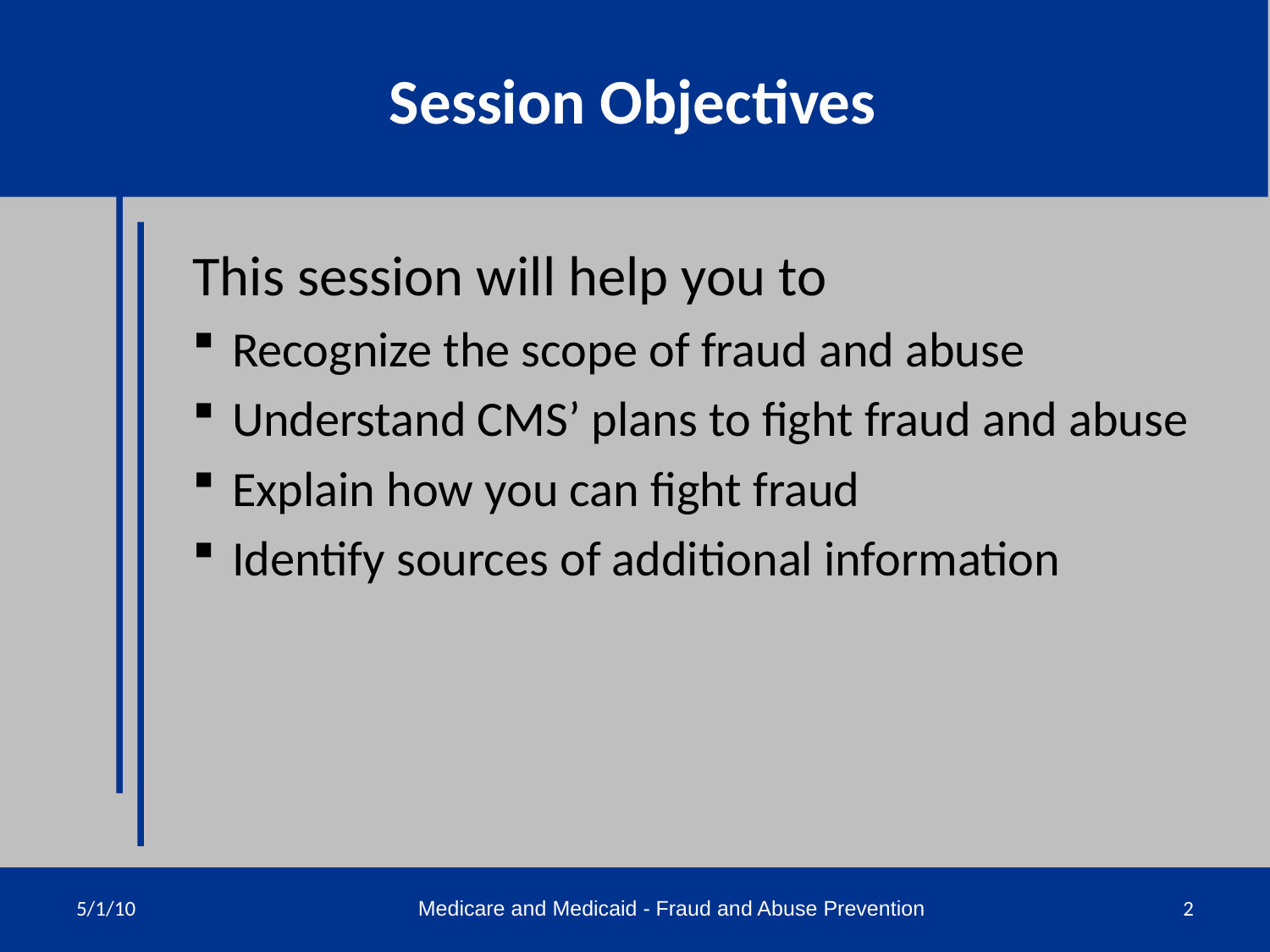

Session Objectives
This session will help you to
Recognize the scope of fraud and abuse
Understand CMS’ plans to fight fraud and abuse
Explain how you can fight fraud
Identify sources of additional information

5/1/10
Medicare and Medicaid - Fraud and Abuse Prevention
2